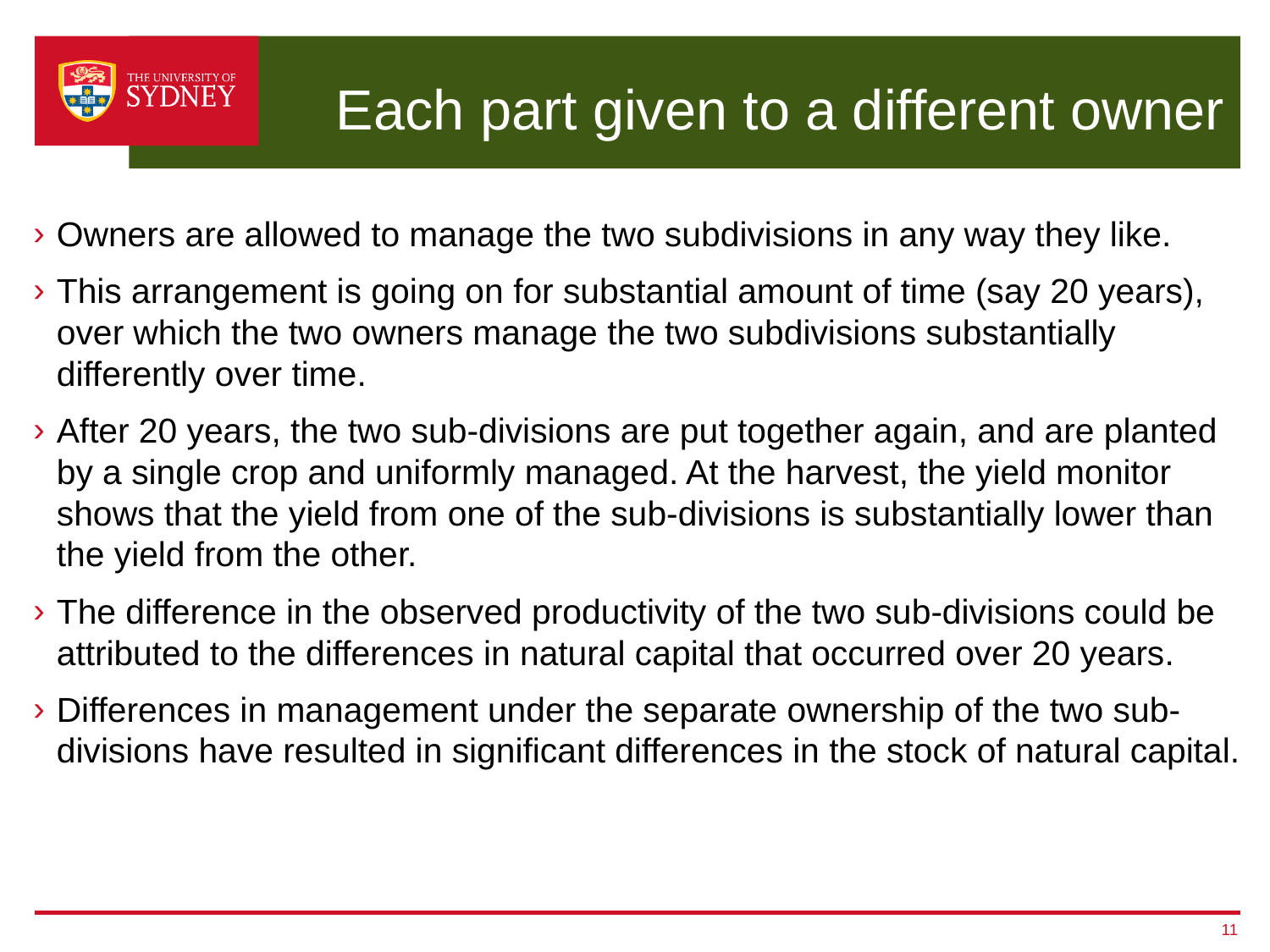

# Each part given to a different owner
Owners are allowed to manage the two subdivisions in any way they like.
This arrangement is going on for substantial amount of time (say 20 years), over which the two owners manage the two subdivisions substantially differently over time.
After 20 years, the two sub-divisions are put together again, and are planted by a single crop and uniformly managed. At the harvest, the yield monitor shows that the yield from one of the sub-divisions is substantially lower than the yield from the other.
The difference in the observed productivity of the two sub-divisions could be attributed to the differences in natural capital that occurred over 20 years.
Differences in management under the separate ownership of the two sub-divisions have resulted in significant differences in the stock of natural capital.
11